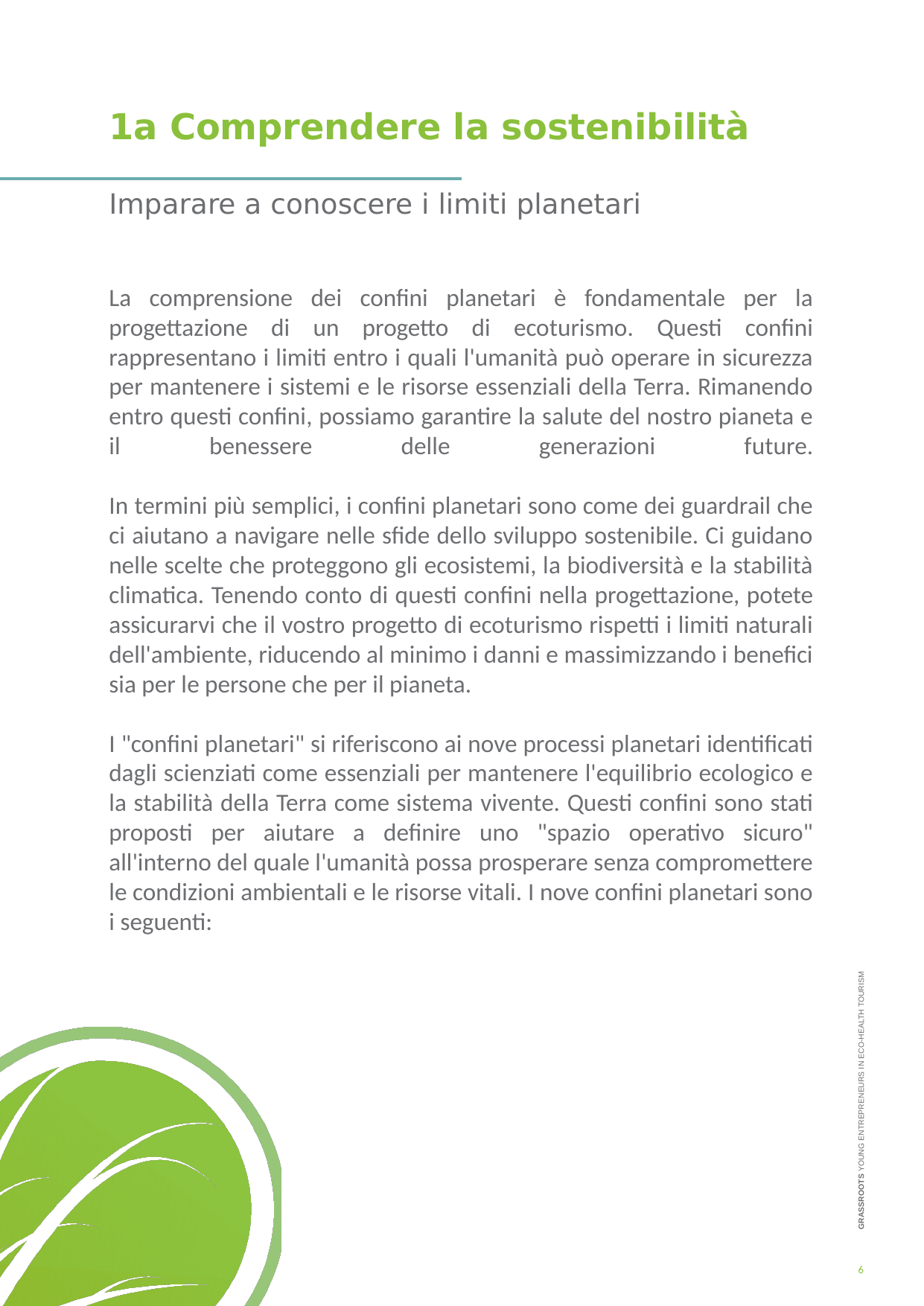

1a Comprendere la sostenibilità
Imparare a conoscere i limiti planetari
La comprensione dei confini planetari è fondamentale per la progettazione di un progetto di ecoturismo. Questi confini rappresentano i limiti entro i quali l'umanità può operare in sicurezza per mantenere i sistemi e le risorse essenziali della Terra. Rimanendo entro questi confini, possiamo garantire la salute del nostro pianeta e il benessere delle generazioni future.
In termini più semplici, i confini planetari sono come dei guardrail che ci aiutano a navigare nelle sfide dello sviluppo sostenibile. Ci guidano nelle scelte che proteggono gli ecosistemi, la biodiversità e la stabilità climatica. Tenendo conto di questi confini nella progettazione, potete assicurarvi che il vostro progetto di ecoturismo rispetti i limiti naturali dell'ambiente, riducendo al minimo i danni e massimizzando i benefici sia per le persone che per il pianeta.
I "confini planetari" si riferiscono ai nove processi planetari identificati dagli scienziati come essenziali per mantenere l'equilibrio ecologico e la stabilità della Terra come sistema vivente. Questi confini sono stati proposti per aiutare a definire uno "spazio operativo sicuro" all'interno del quale l'umanità possa prosperare senza compromettere le condizioni ambientali e le risorse vitali. I nove confini planetari sono i seguenti:

6